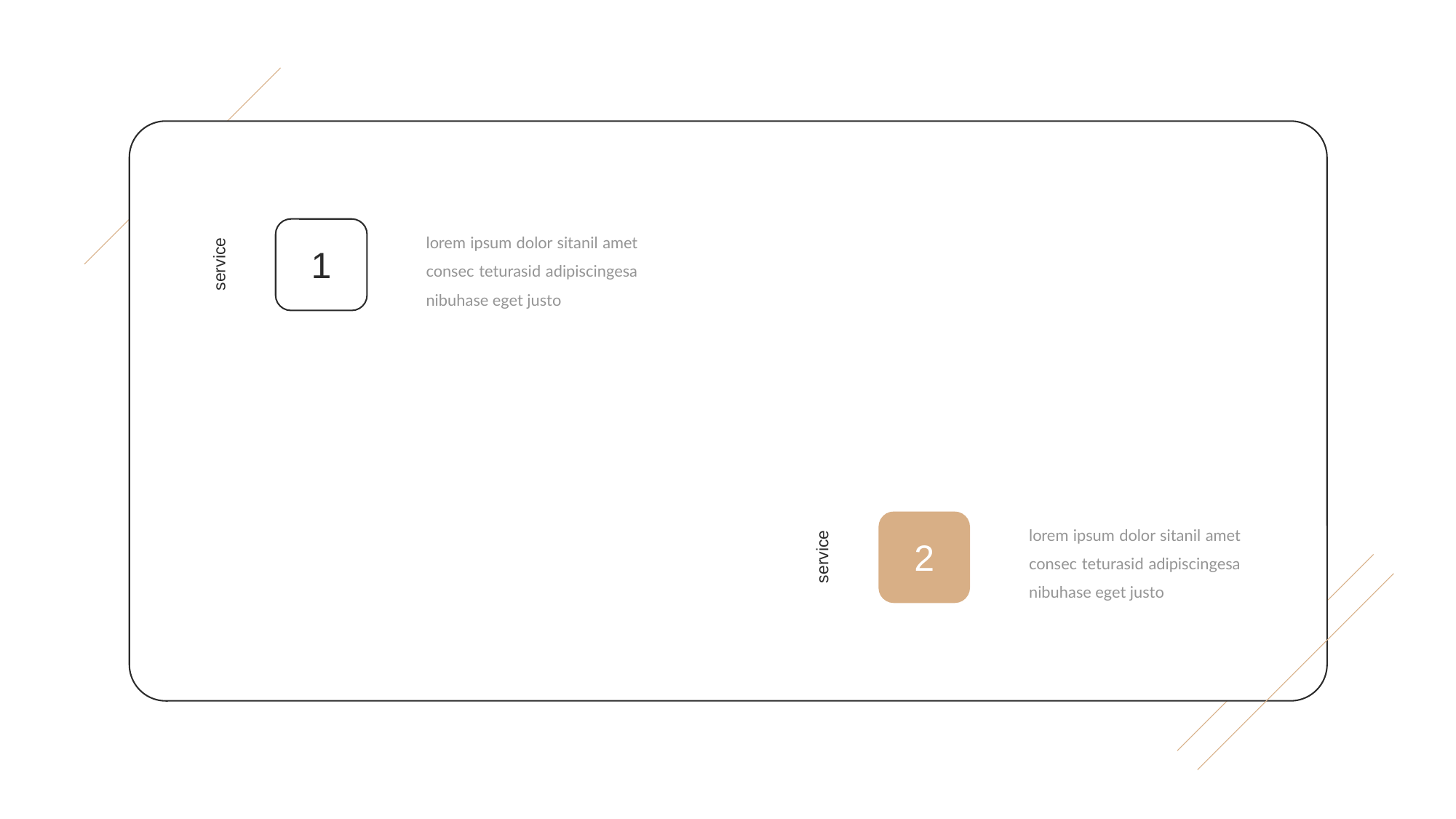

lorem ipsum dolor sitanil amet consec teturasid adipiscingesa nibuhase eget justo

1
service

lorem ipsum dolor sitanil amet consec teturasid adipiscingesa nibuhase eget justo

2
service